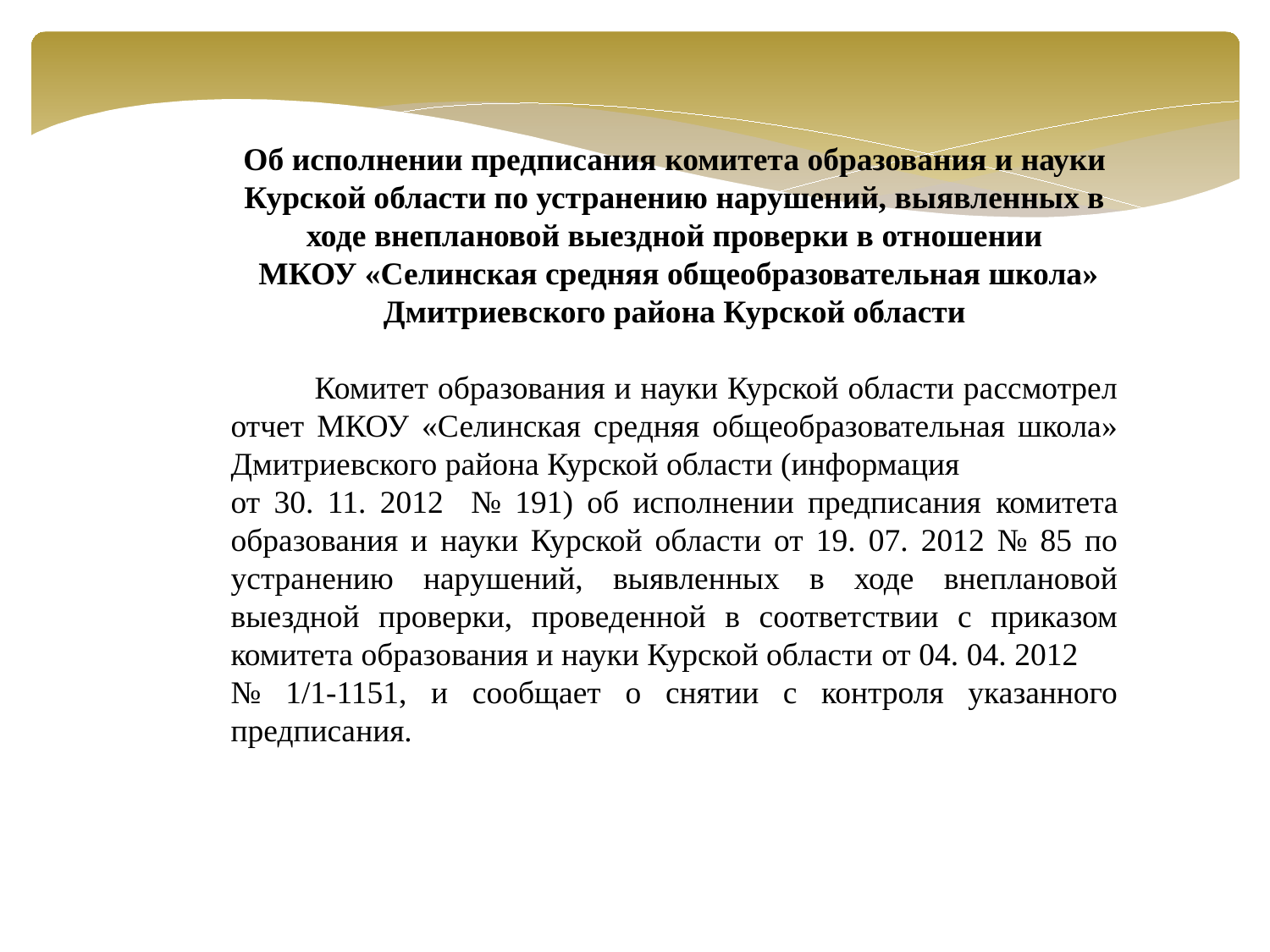

Об исполнении предписания комитета образования и науки Курской области по устранению нарушений, выявленных в ходе внеплановой выездной проверки в отношении
 МКОУ «Селинская средняя общеобразовательная школа» Дмитриевского района Курской области

         Комитет образования и науки Курской области рассмотрел отчет МКОУ «Селинская средняя общеобразовательная школа» Дмитриевского района Курской области (информация
от 30. 11. 2012  № 191) об исполнении предписания комитета образования и науки Курской области от 19. 07. 2012 № 85 по устранению нарушений, выявленных в ходе внеплановой выездной проверки, проведенной в соответствии с приказом комитета образования и науки Курской области от 04. 04. 2012
№ 1/1-1151, и сообщает о снятии с контроля указанного предписания.